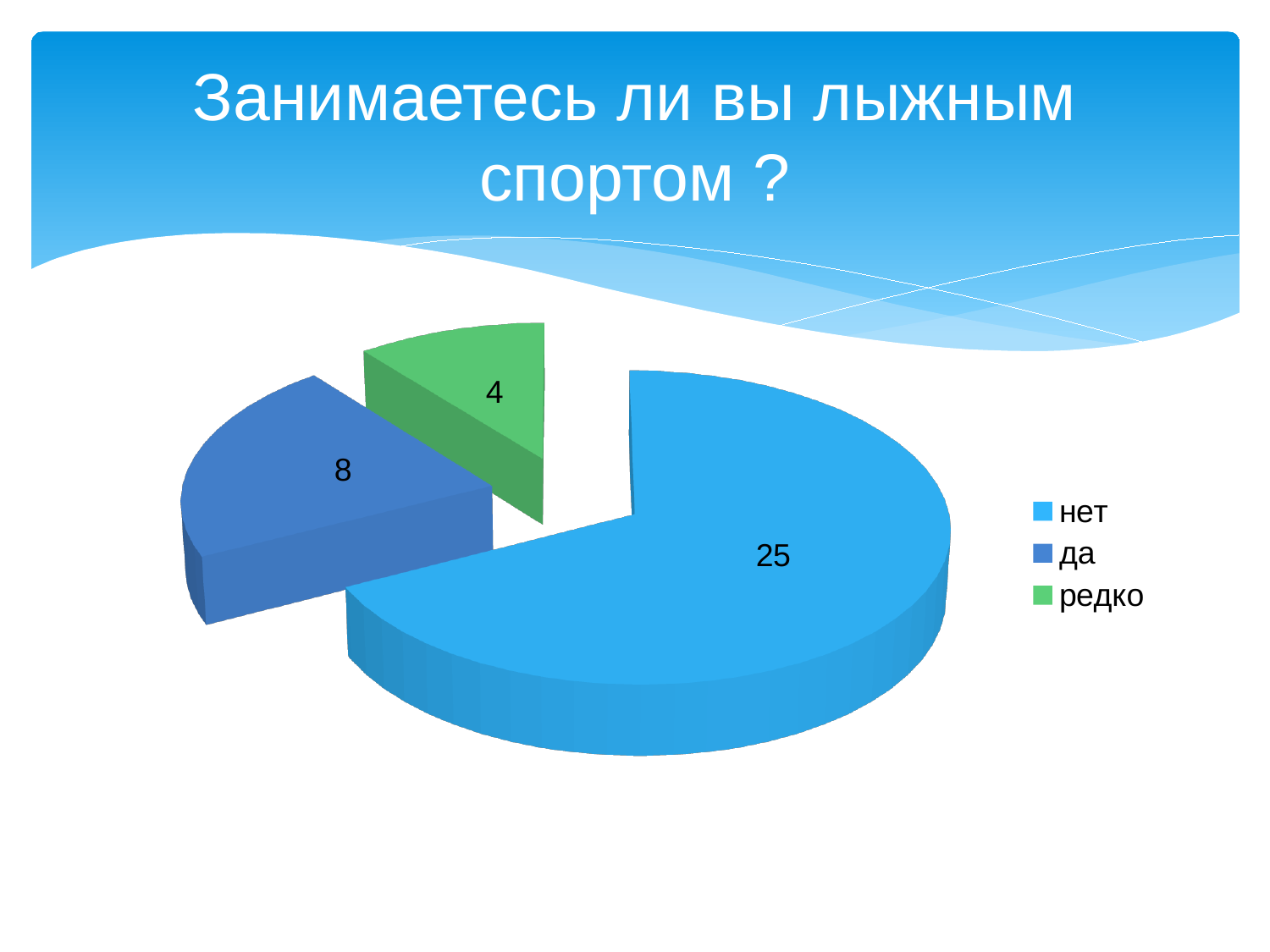

# Занимаетесь ли вы лыжным спортом ?

[unsupported chart]